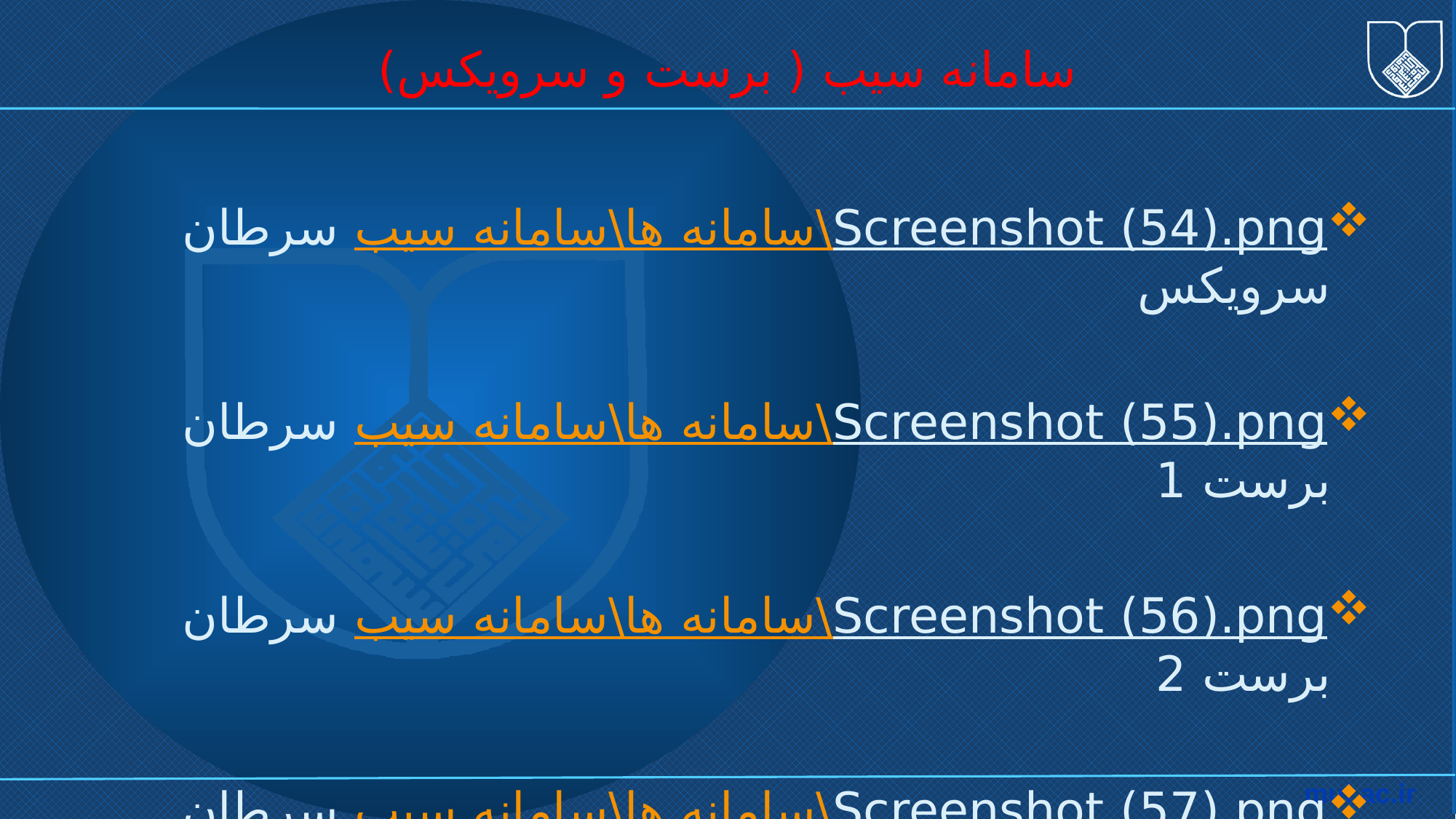

# سامانه سیب ( برست و سرویکس)
سامانه ها\سامانه سیب\Screenshot (54).png سرطان سرویکس

سامانه ها\سامانه سیب\Screenshot (55).png سرطان برست 1

سامانه ها\سامانه سیب\Screenshot (56).png سرطان برست 2

سامانه ها\سامانه سیب\Screenshot (57).png سرطان برست 3